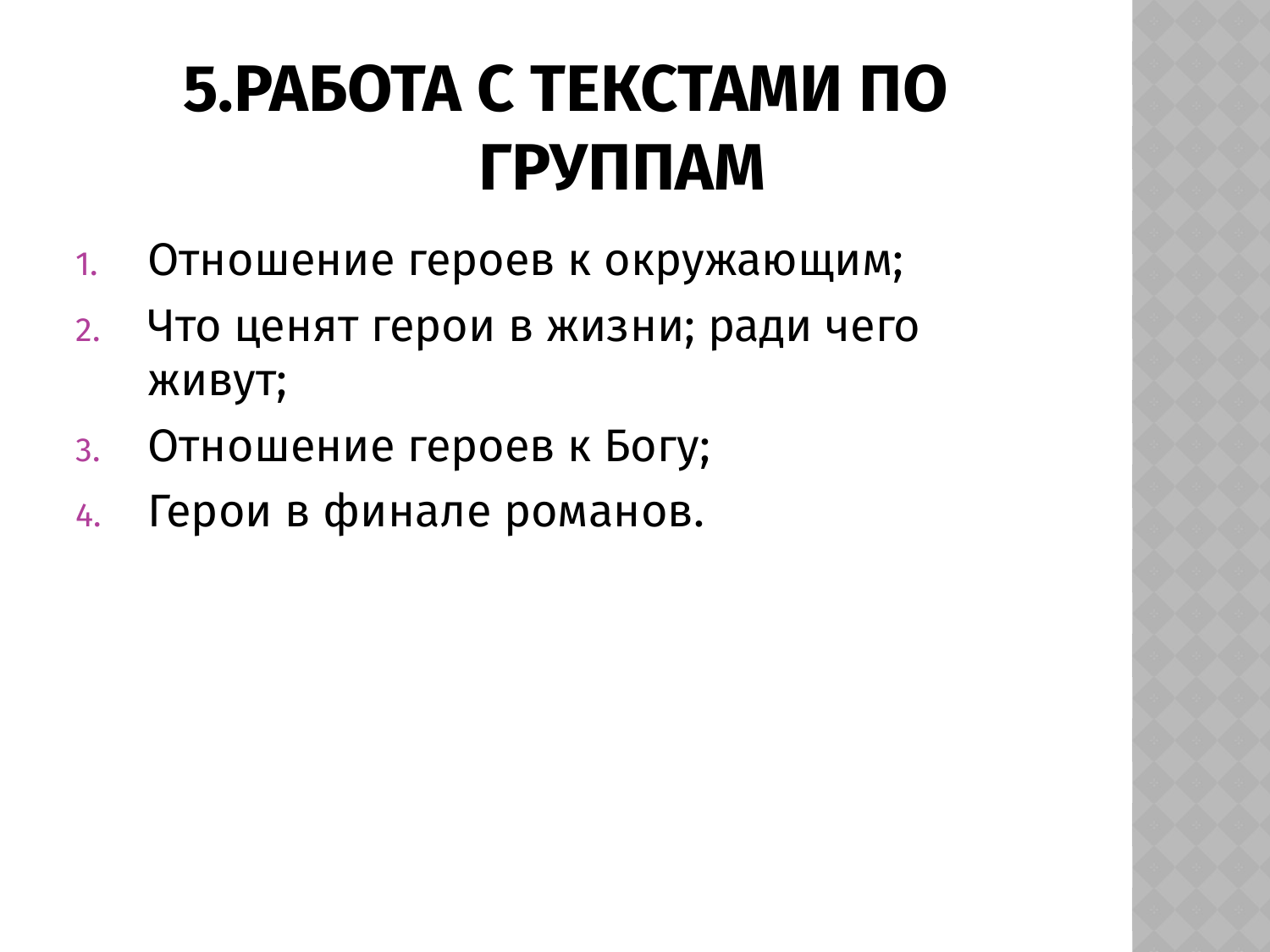

# 5.РАБОТА С ТЕКСТАМИ ПО ГРУППАМ
Отношение героев к окружающим;
Что ценят герои в жизни; ради чего живут;
Отношение героев к Богу;
Герои в финале романов.